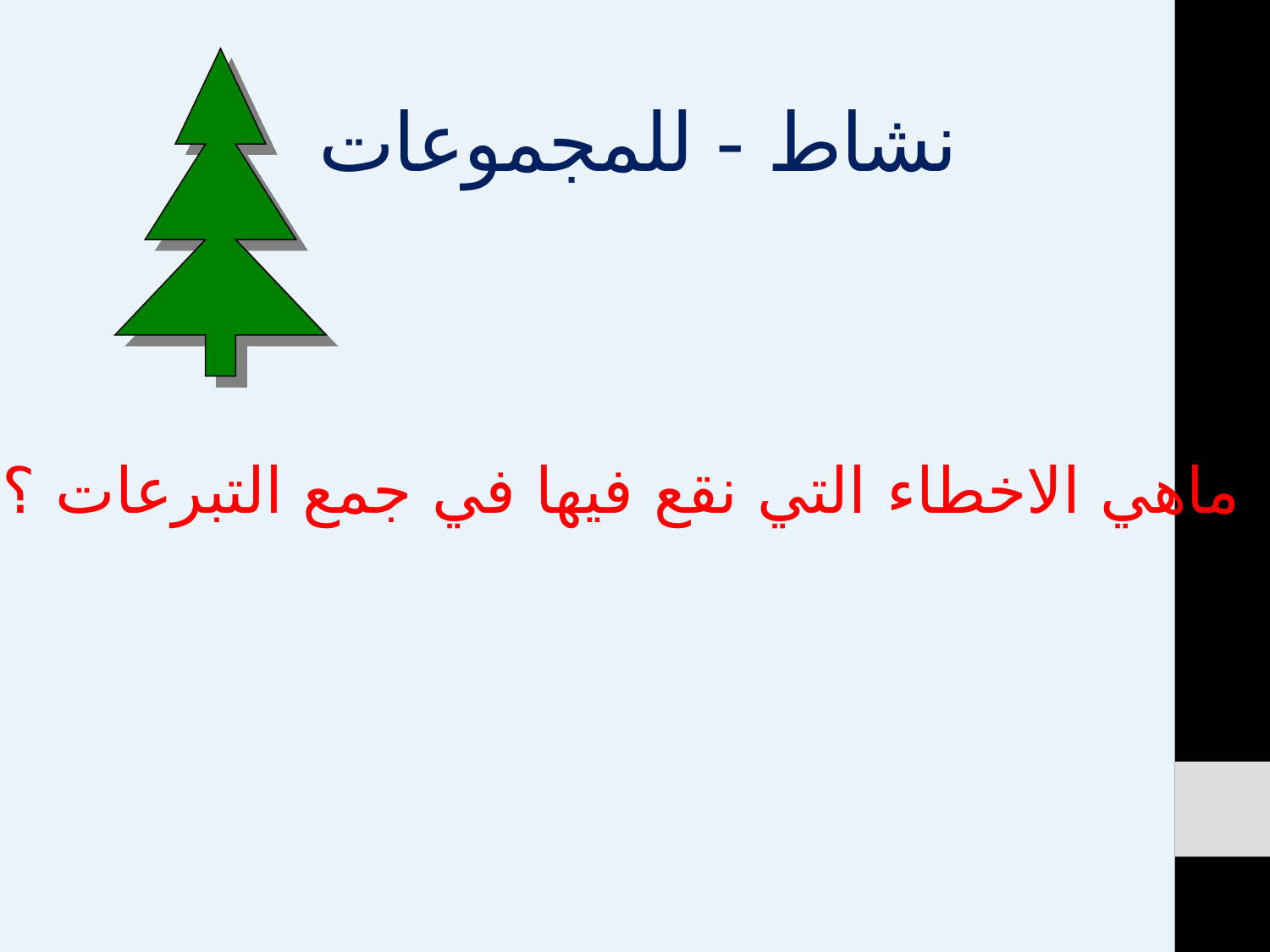

نشاط - للمجموعات
ماهي الاخطاء التي نقع فيها في جمع التبرعات ؟؟؟